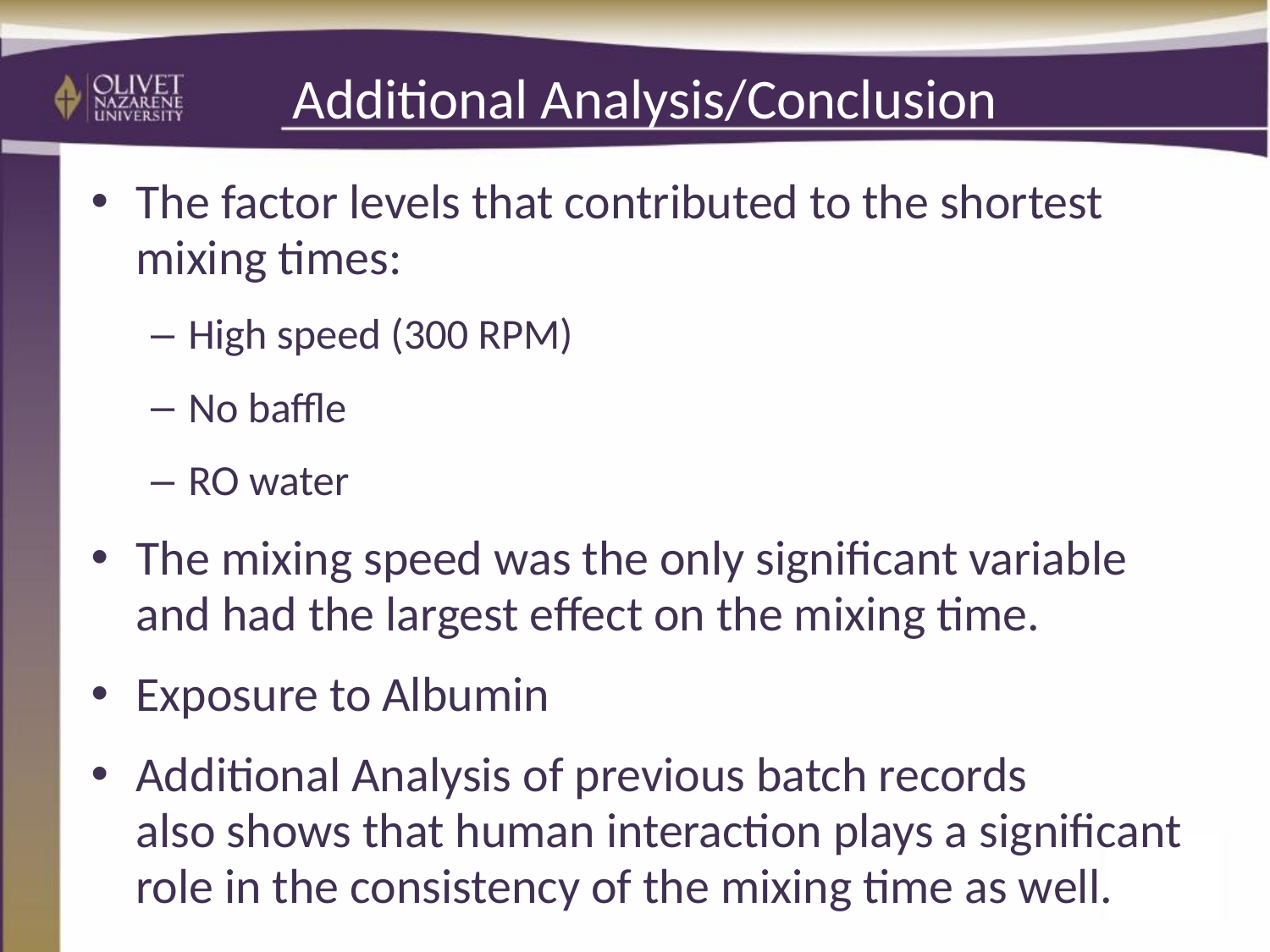

# Additional Analysis/Conclusion
The factor levels that contributed to the shortest mixing times:
High speed (300 RPM)
No baffle
RO water
The mixing speed was the only significant variable and had the largest effect on the mixing time.
Exposure to Albumin
Additional Analysis of previous batch records also shows that human interaction plays a significant role in the consistency of the mixing time as well.